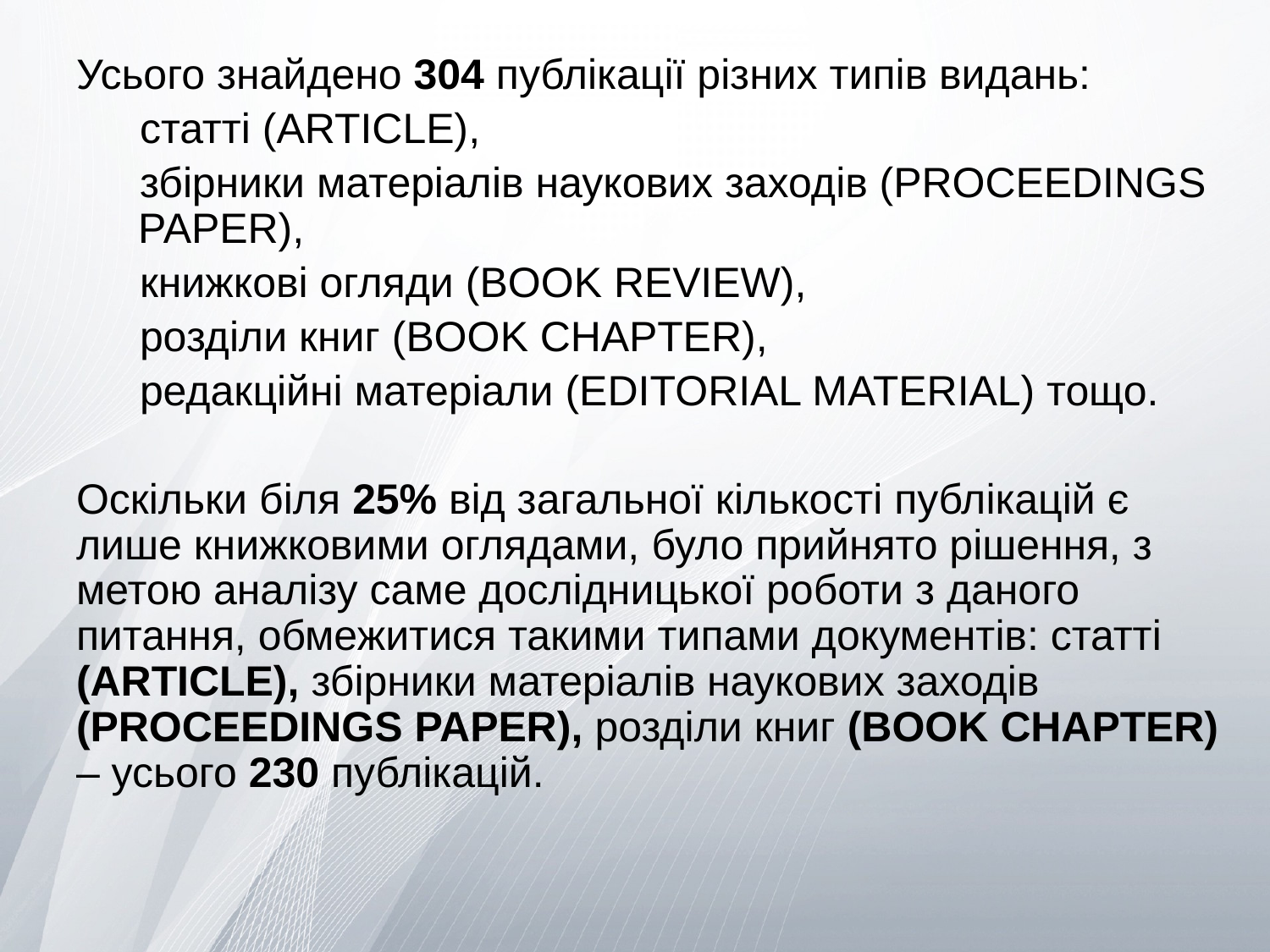

Усього знайдено 304 публікації різних типів видань:
статті (ARTICLE),
збірники матеріалів наукових заходів (PROCEEDINGS PAPER),
книжкові огляди (BOOK REVIEW),
розділи книг (BOOK CHAPTER),
редакційні матеріали (EDITORIAL MATERIAL) тощо.

Оскільки біля 25% від загальної кількості публікацій є лише книжковими оглядами, було прийнято рішення, з метою аналізу саме дослідницької роботи з даного питання, обмежитися такими типами документів: статті (ARTICLE), збірники матеріалів наукових заходів (PROCEEDINGS PAPER), розділи книг (BOOK CHAPTER) – усього 230 публікацій.